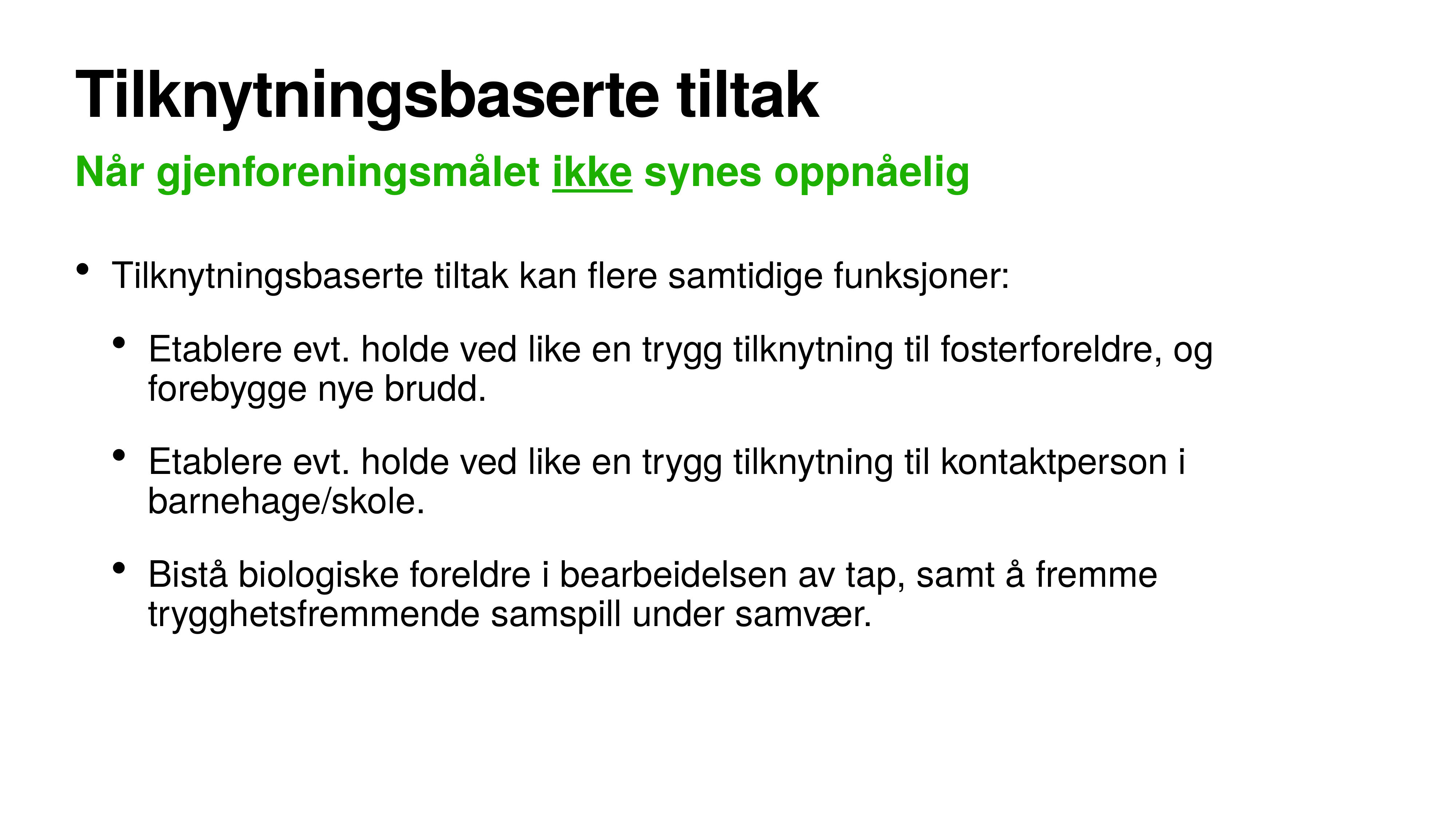

# Tilknytningsbaserte tiltak
Når gjenforeningsmålet ikke synes oppnåelig
Tilknytningsbaserte tiltak kan flere samtidige funksjoner:
Etablere evt. holde ved like en trygg tilknytning til fosterforeldre, og forebygge nye brudd.
Etablere evt. holde ved like en trygg tilknytning til kontaktperson i barnehage/skole.
Bistå biologiske foreldre i bearbeidelsen av tap, samt å fremme trygghetsfremmende samspill under samvær.